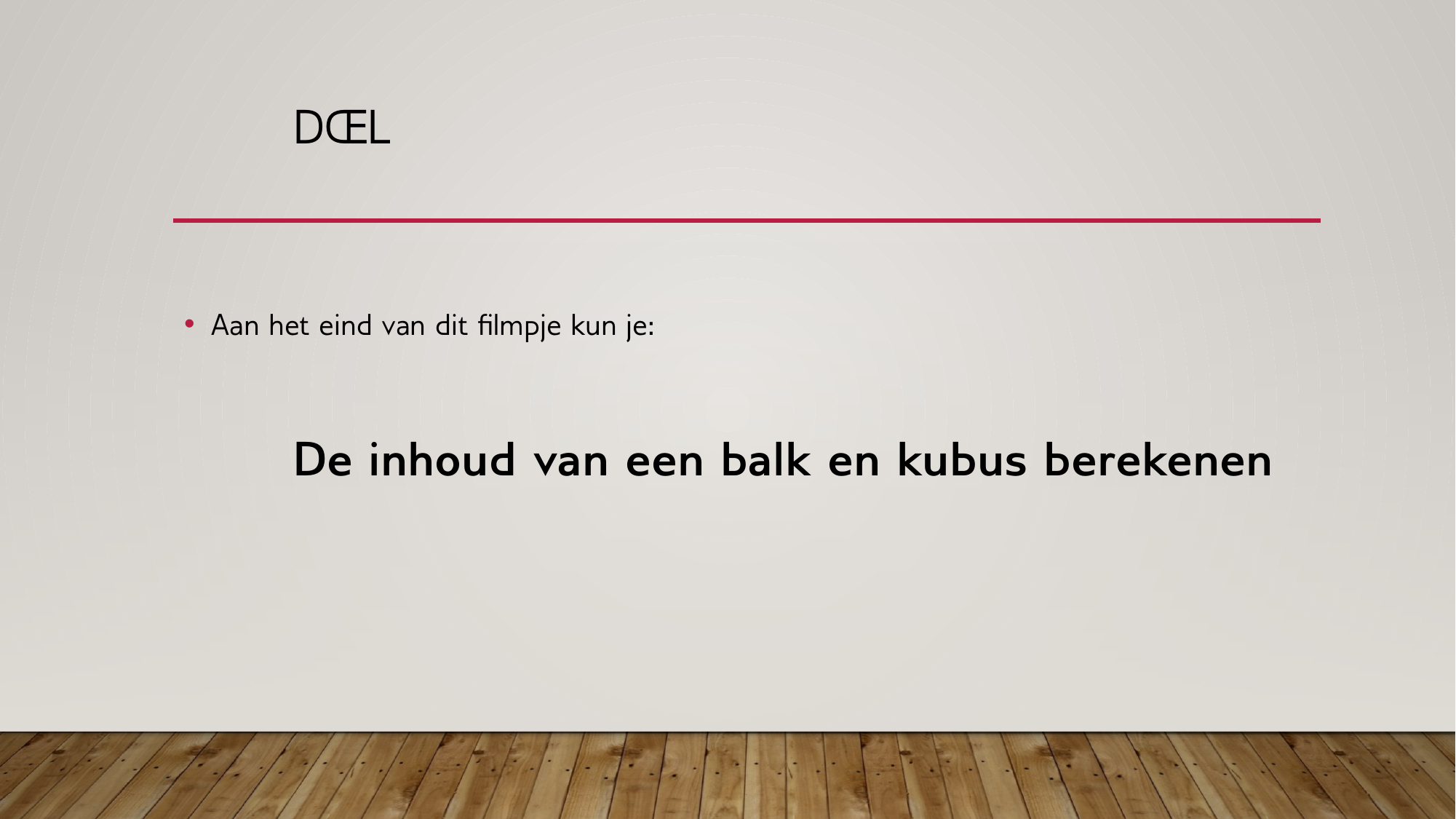

# Doel

Aan het eind van dit filmpje kun je:

	De inhoud van een balk en kubus berekenen